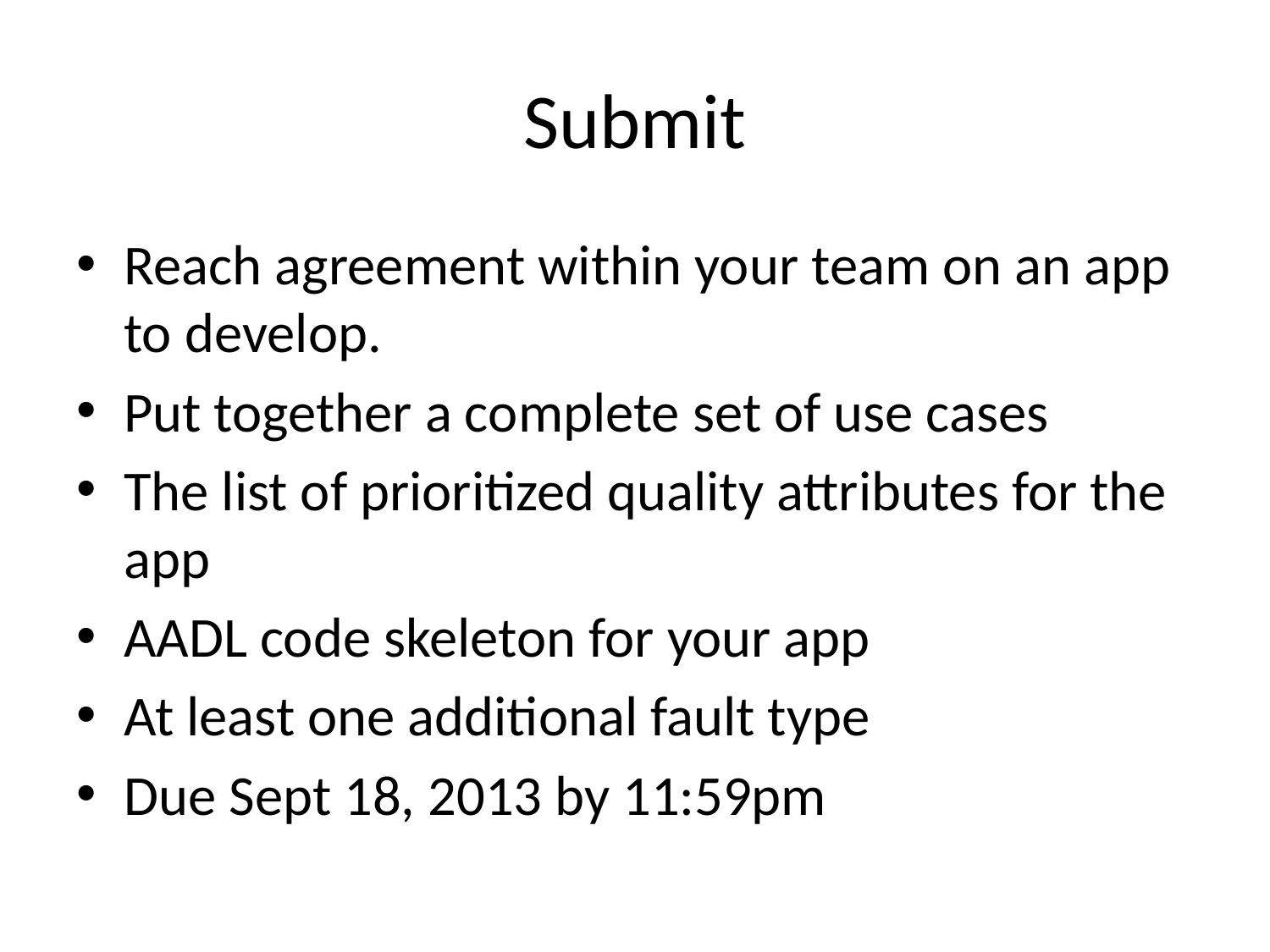

# Submit
Reach agreement within your team on an app to develop.
Put together a complete set of use cases
The list of prioritized quality attributes for the app
AADL code skeleton for your app
At least one additional fault type
Due Sept 18, 2013 by 11:59pm